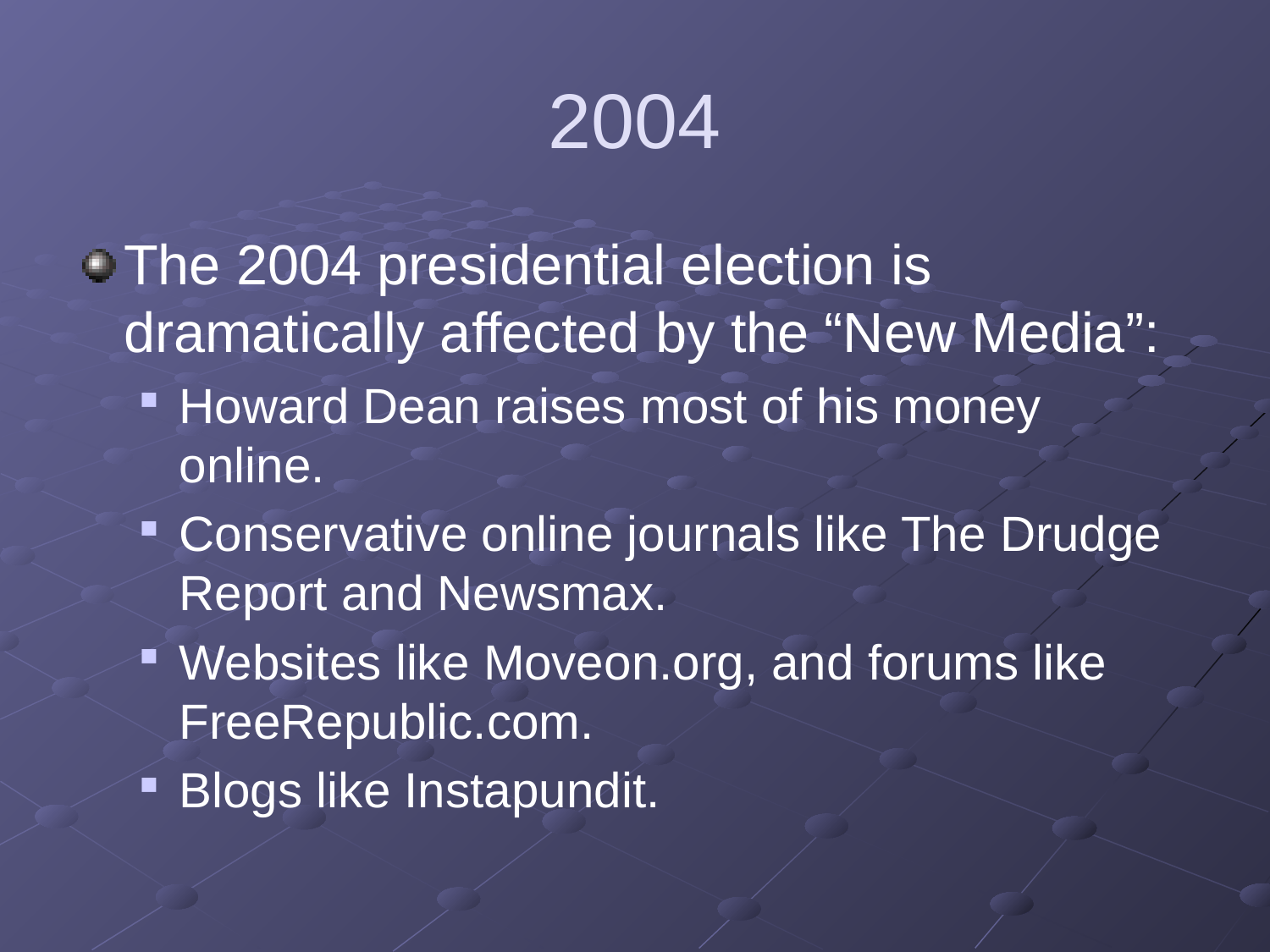

# 2004
The 2004 presidential election is dramatically affected by the “New Media”:
Howard Dean raises most of his money online.
Conservative online journals like The Drudge Report and Newsmax.
Websites like Moveon.org, and forums like FreeRepublic.com.
Blogs like Instapundit.